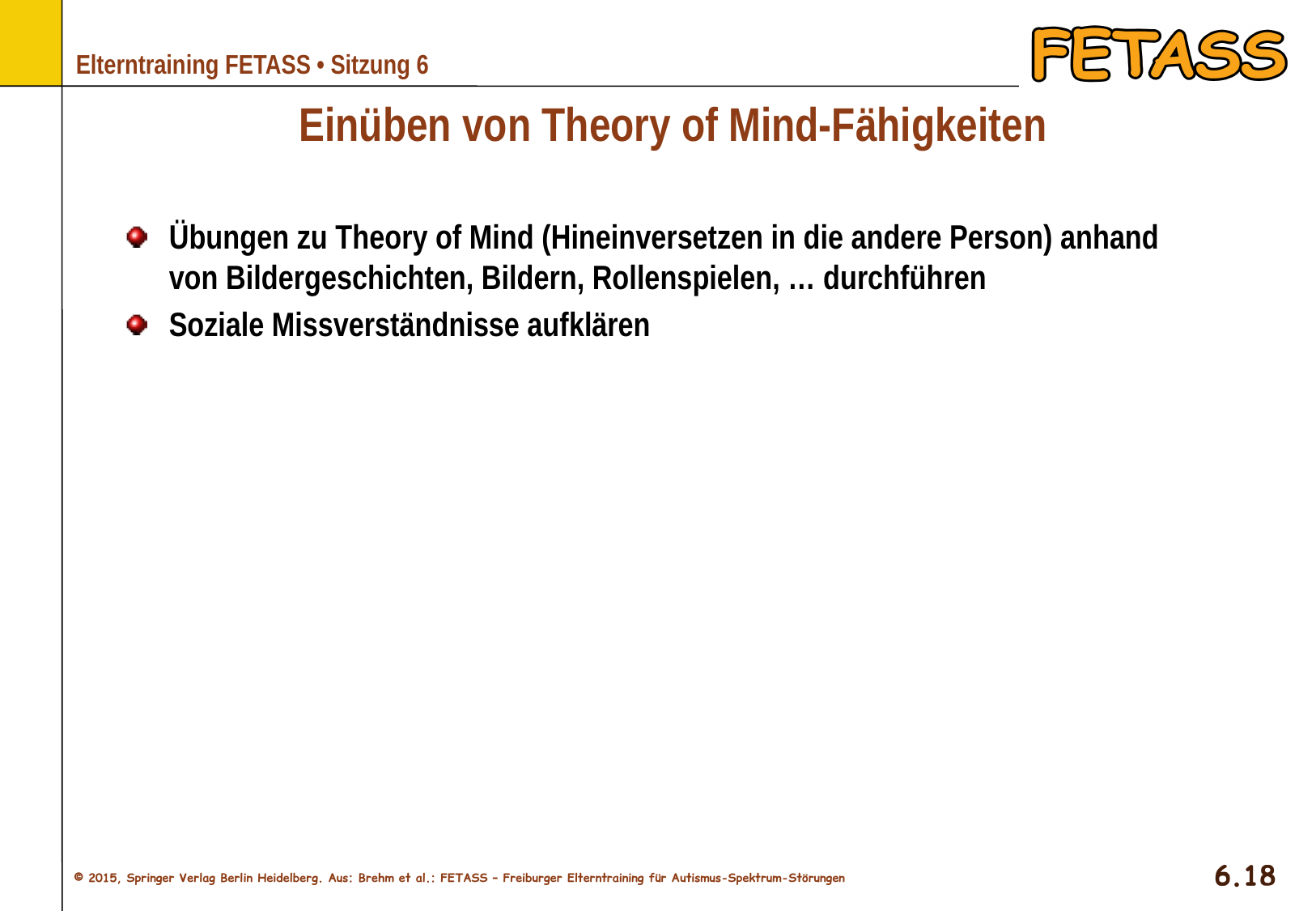

# Einüben von Theory of Mind-Fähigkeiten
Übungen zu Theory of Mind (Hineinversetzen in die andere Person) anhand
von Bildergeschichten, Bildern, Rollenspielen, … durchführen
Soziale Missverständnisse aufklären
6.18